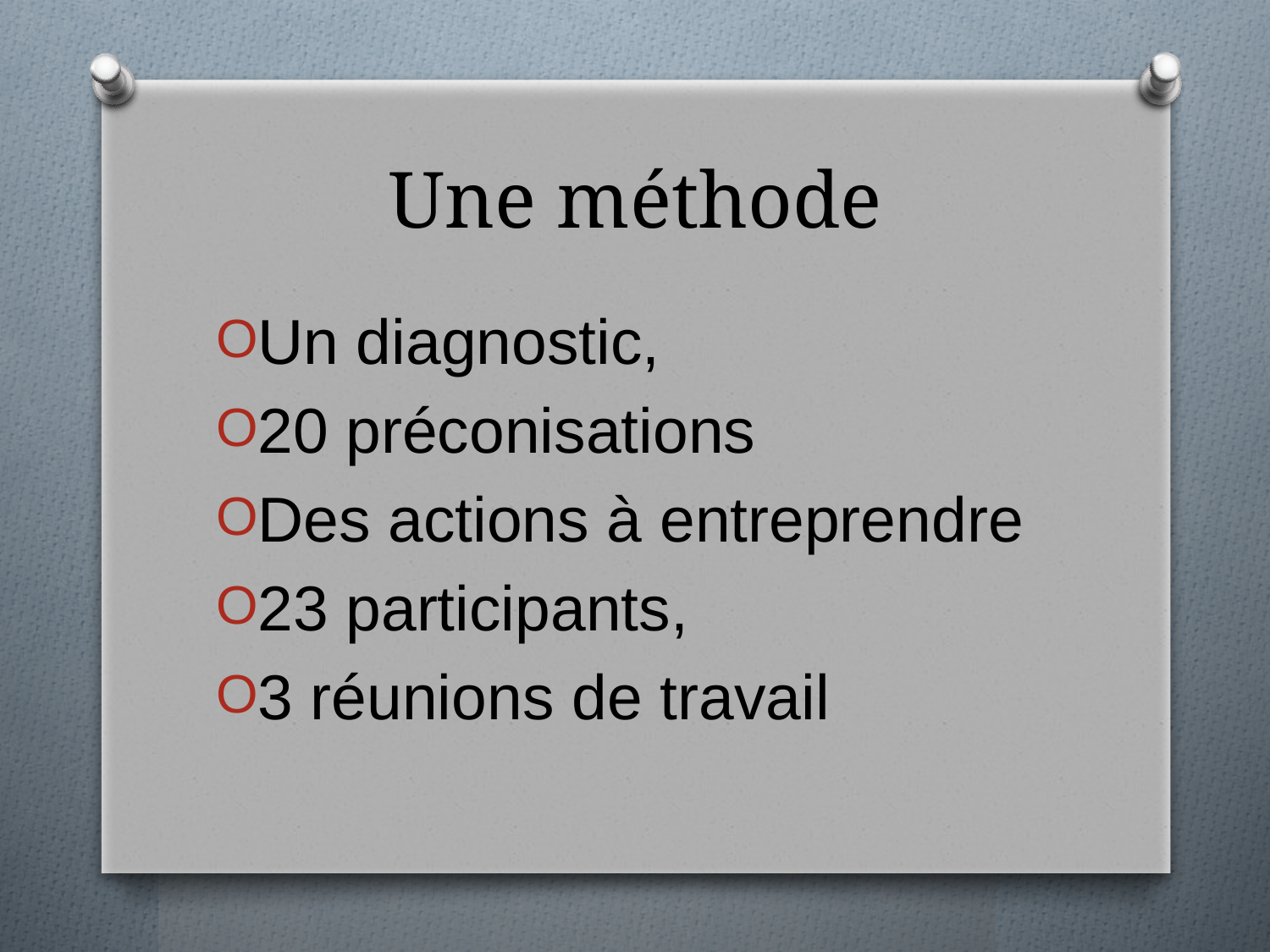

# Une méthode
Un diagnostic,
20 préconisations
Des actions à entreprendre
23 participants,
3 réunions de travail